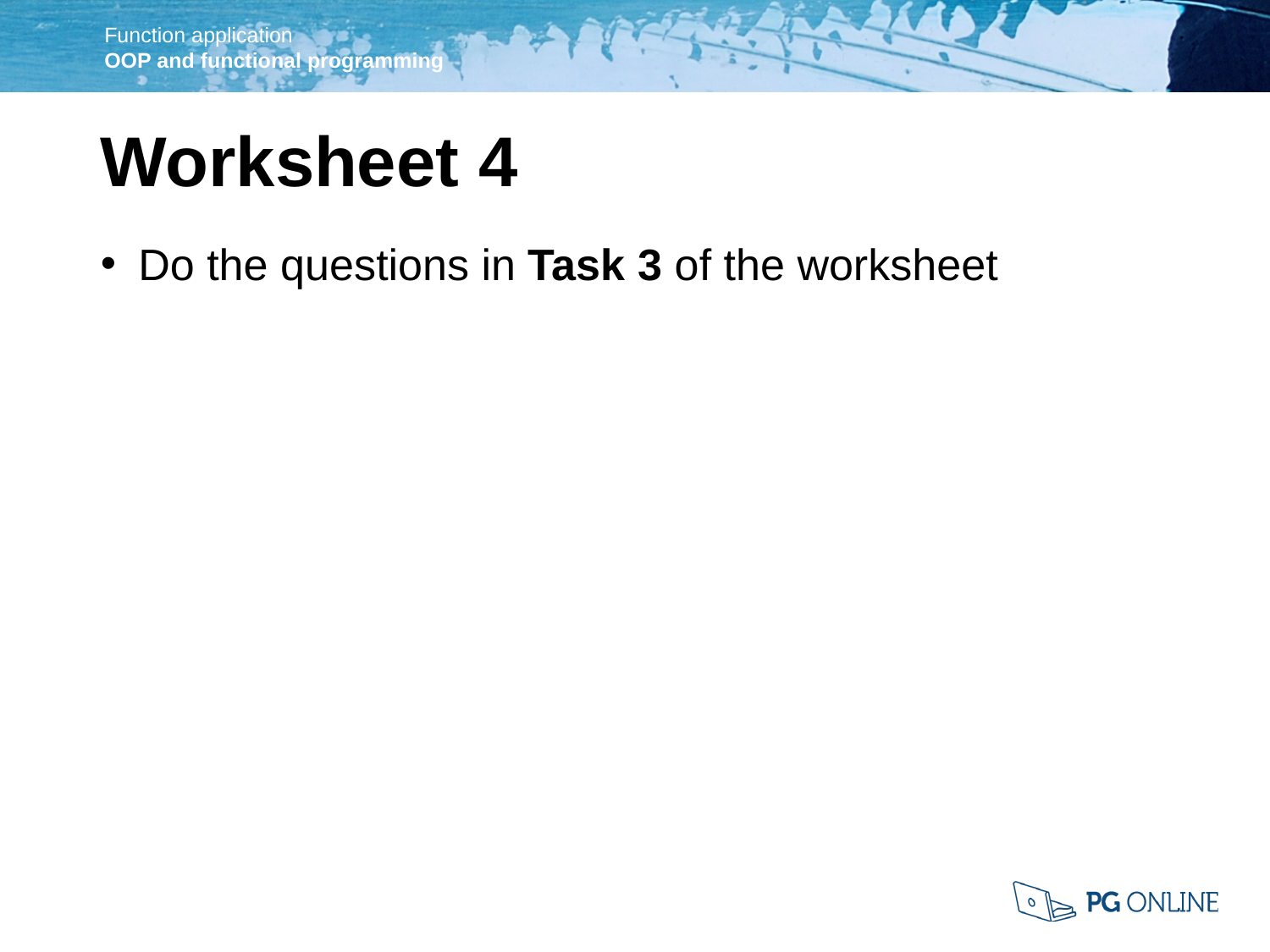

Worksheet 4
Do the questions in Task 3 of the worksheet